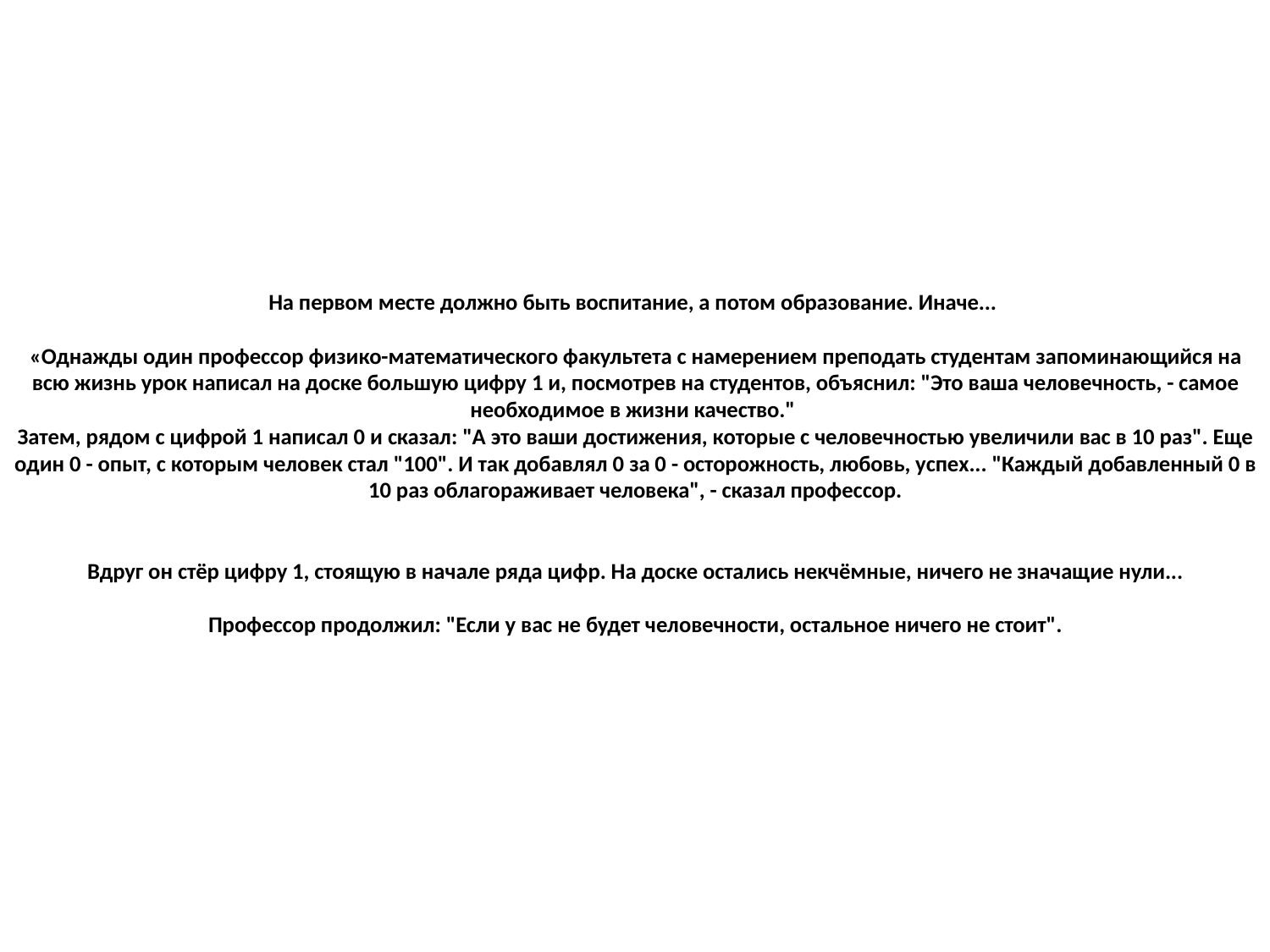

# На первом месте должно быть воспитание, а потом образование. Иначе... «Однажды один профессор физико-математического факультета с намерением преподать студентам запоминающийся на всю жизнь урок написал на доске большую цифру 1 и, посмотрев на студентов, объяснил: "Это ваша человечность, - самое необходимое в жизни качество."  Затем, рядом с цифрой 1 написал 0 и сказал: "А это ваши достижения, которые с человечностью увеличили вас в 10 раз". Еще один 0 - опыт, с которым человек стал "100". И так добавлял 0 за 0 - осторожность, любовь, успех... "Каждый добавленный 0 в 10 раз облагораживает человека", - сказал профессор. Вдруг он стёр цифру 1, стоящую в начале ряда цифр. На доске остались некчёмные, ничего не значащие нули...   Профессор продолжил: "Если у вас не будет человечности, остальное ничего не стоит".